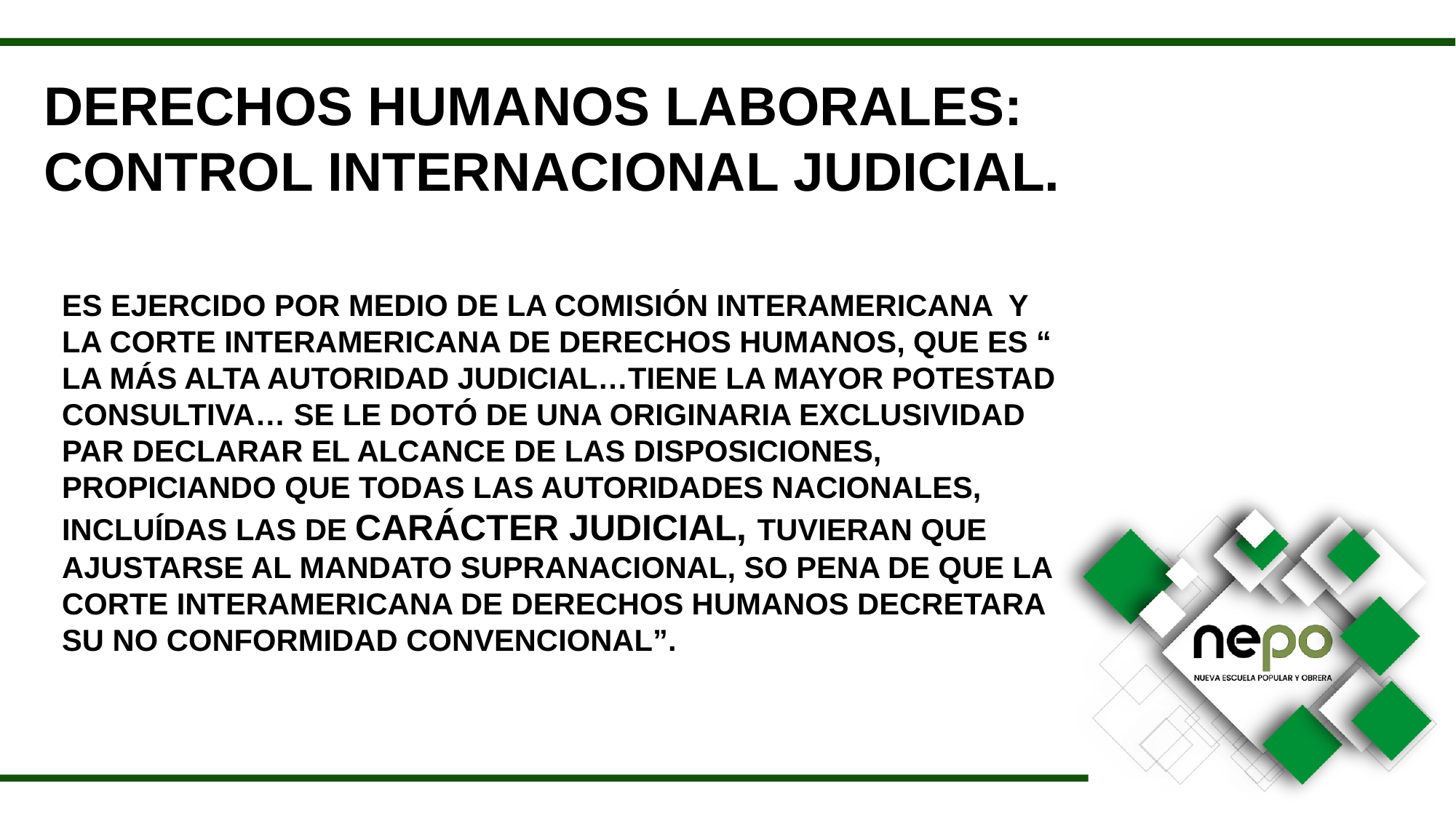

DERECHOS HUMANOS LABORALES: CONTROL INTERNACIONAL JUDICIAL.
ES EJERCIDO POR MEDIO DE LA COMISIÓN INTERAMERICANA  Y LA CORTE INTERAMERICANA DE DERECHOS HUMANOS, QUE ES “ LA MÁS ALTA AUTORIDAD JUDICIAL…TIENE LA MAYOR POTESTAD CONSULTIVA… SE LE DOTÓ DE UNA ORIGINARIA EXCLUSIVIDAD PAR DECLARAR EL ALCANCE DE LAS DISPOSICIONES, PROPICIANDO QUE TODAS LAS AUTORIDADES NACIONALES, INCLUÍDAS LAS DE CARÁCTER JUDICIAL, TUVIERAN QUE AJUSTARSE AL MANDATO SUPRANACIONAL, SO PENA DE QUE LA CORTE INTERAMERICANA DE DERECHOS HUMANOS DECRETARA SU NO CONFORMIDAD CONVENCIONAL”.